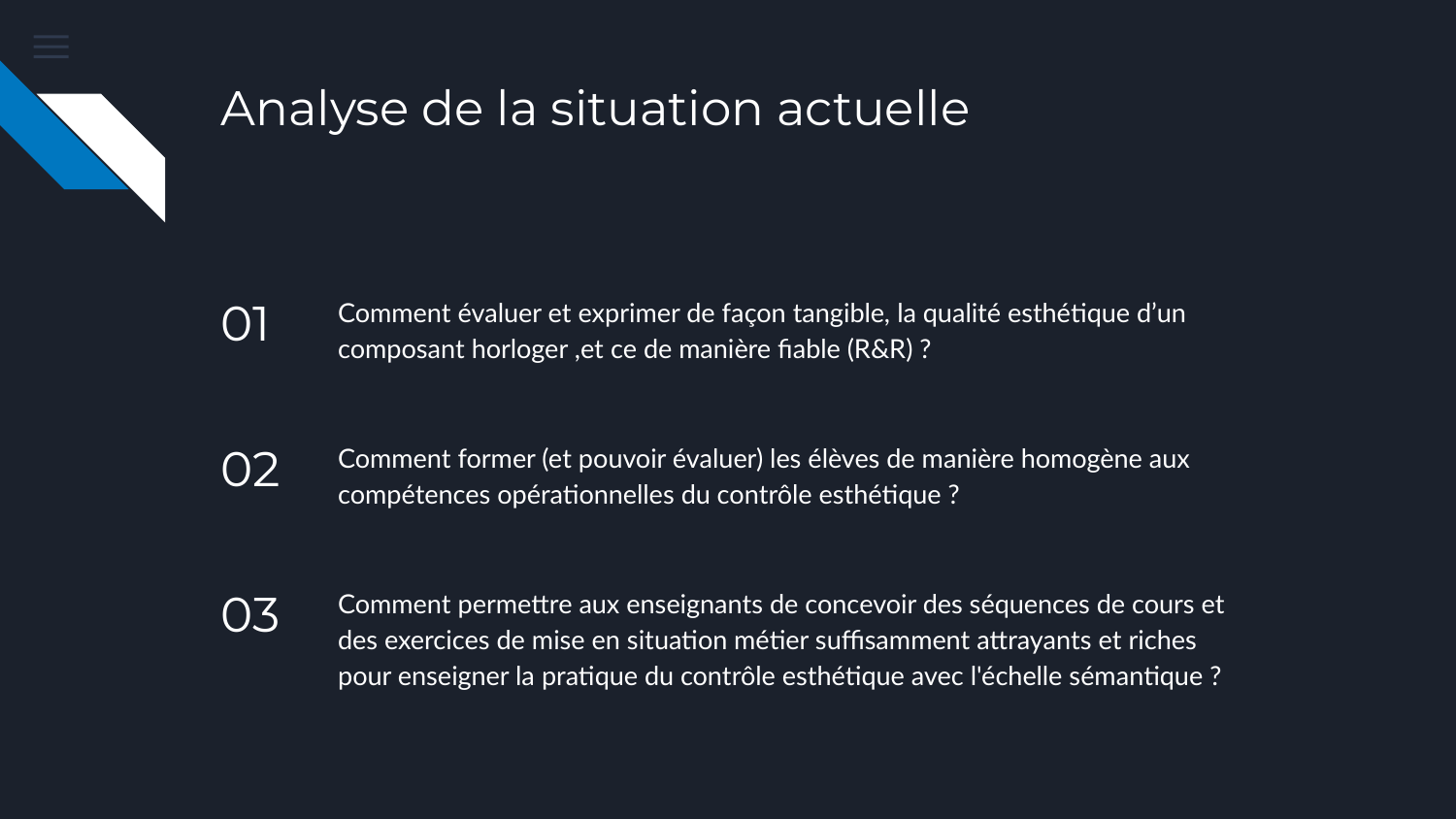

# Analyse de la situation actuelle
01

Comment évaluer et exprimer de façon tangible, la qualité esthétique d’un composant horloger ,et ce de manière fiable (R&R) ?
02

Comment former (et pouvoir évaluer) les élèves de manière homogène aux compétences opérationnelles du contrôle esthétique ?
03
Comment permettre aux enseignants de concevoir des séquences de cours et des exercices de mise en situation métier suffisamment attrayants et riches pour enseigner la pratique du contrôle esthétique avec l'échelle sémantique ?